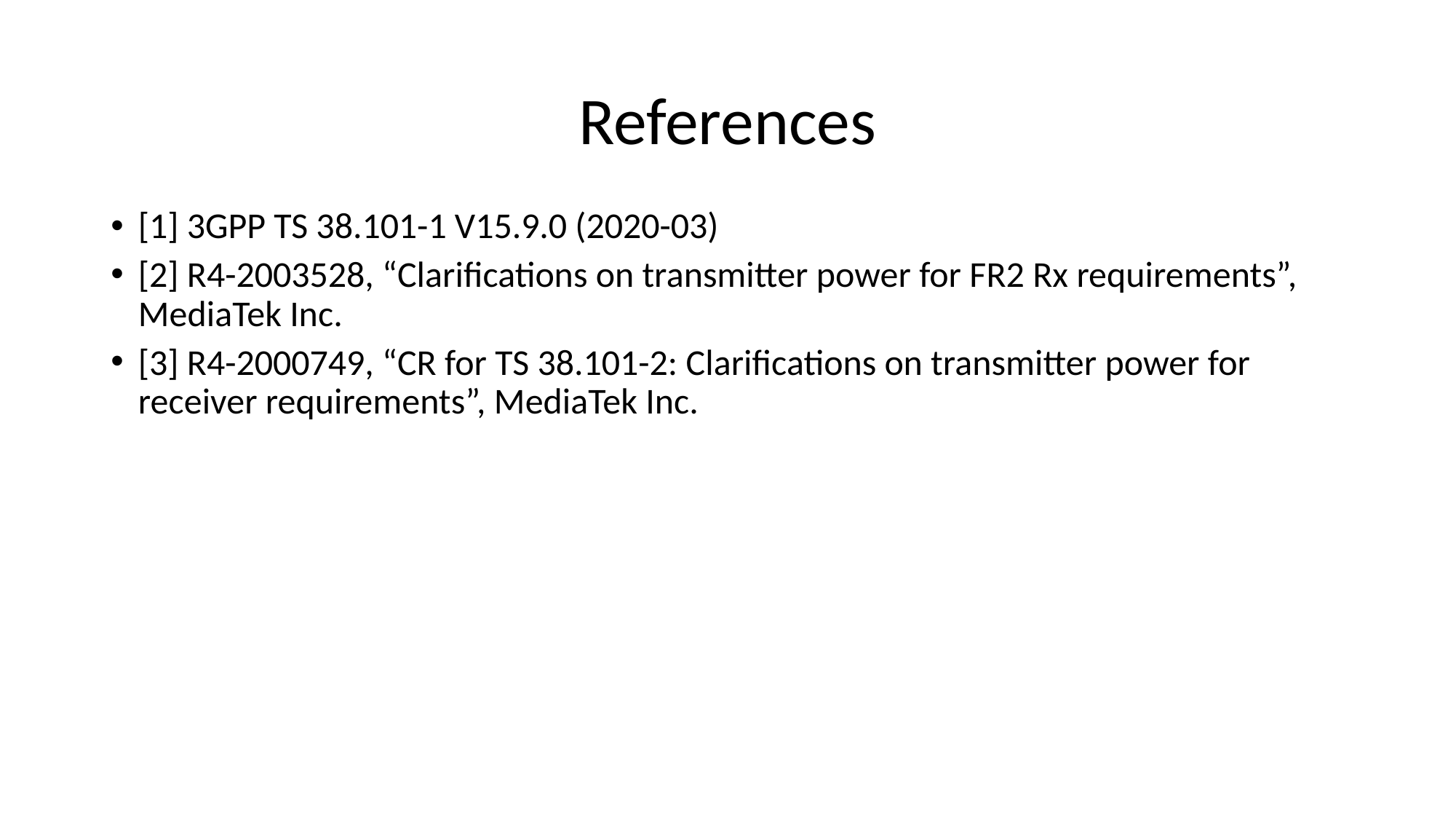

# References
[1] 3GPP TS 38.101-1 V15.9.0 (2020-03)
[2] R4-2003528, “Clarifications on transmitter power for FR2 Rx requirements”, MediaTek Inc.
[3] R4-2000749, “CR for TS 38.101-2: Clarifications on transmitter power for receiver requirements”, MediaTek Inc.